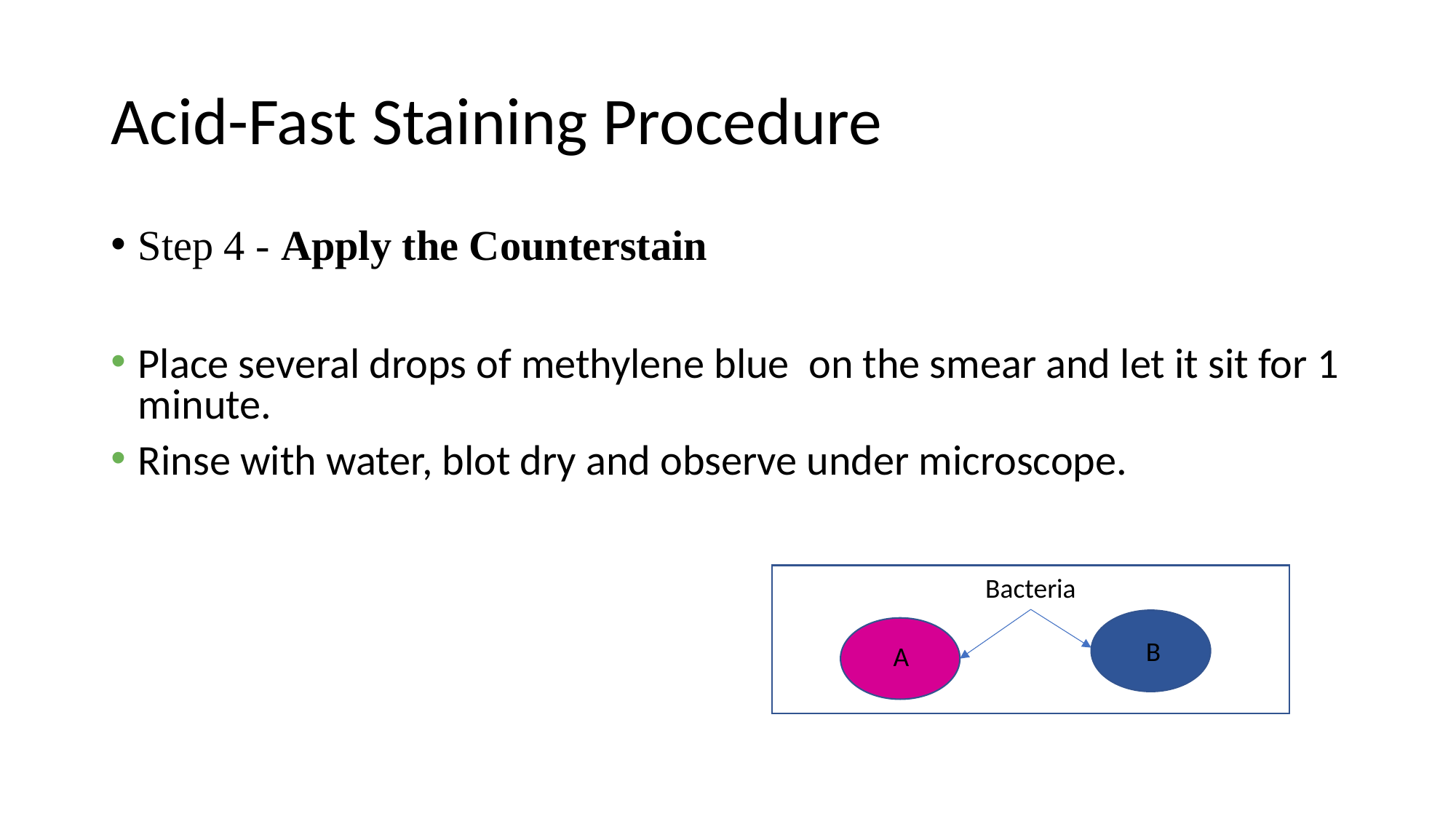

# Acid-Fast Staining Procedure
Step 4 - Apply the Counterstain

Place several drops of methylene blue  on the smear and let it sit for 1 minute.
Rinse with water, blot dry and observe under microscope.

Bacteria

B
A
B
A